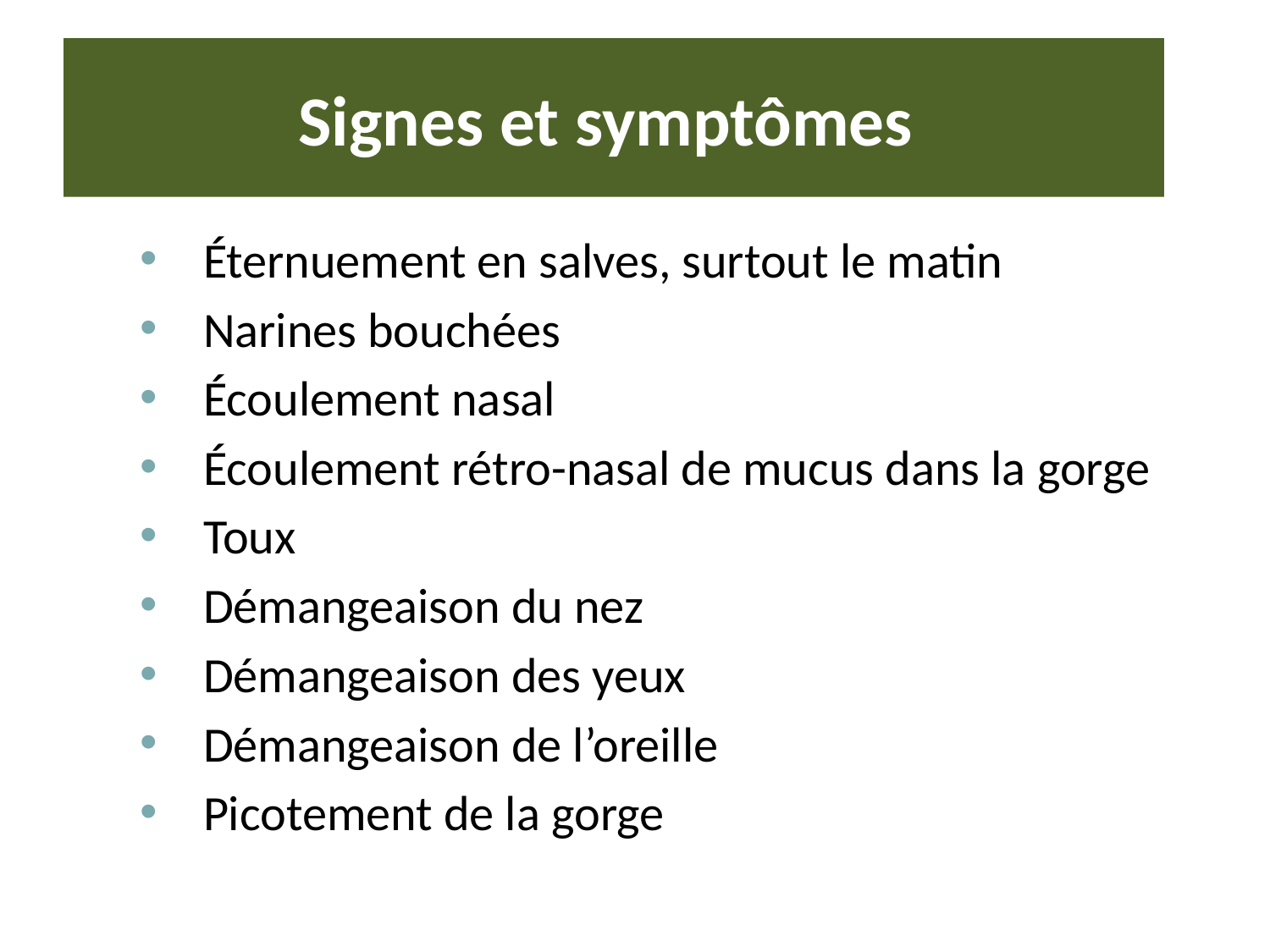

# Signes et symptômes
Éternuement en salves, surtout le matin
Narines bouchées
Écoulement nasal
Écoulement rétro-nasal de mucus dans la gorge
Toux
Démangeaison du nez
Démangeaison des yeux
Démangeaison de l’oreille
Picotement de la gorge